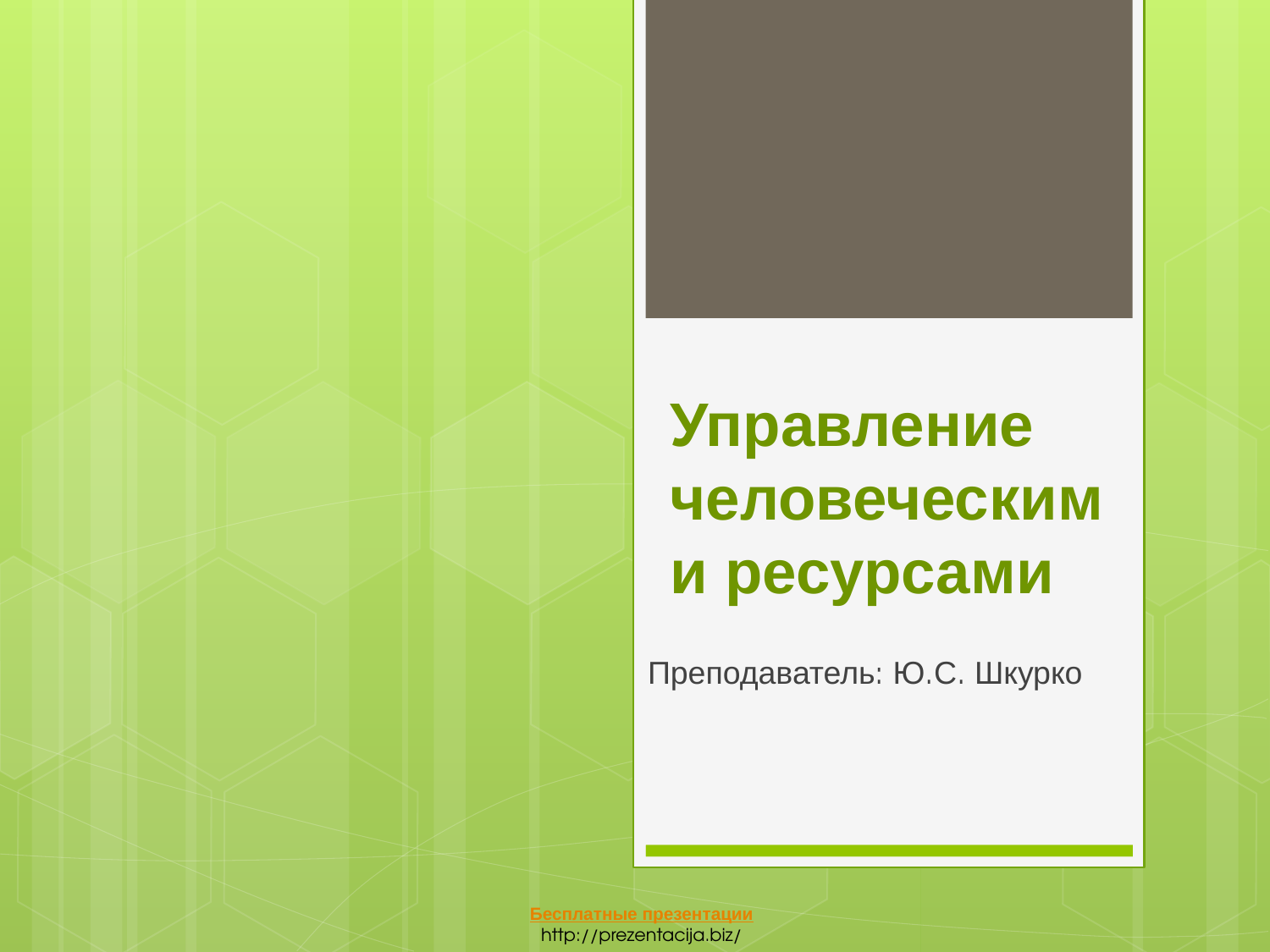

# Управление человеческими ресурсами
Преподаватель: Ю.С. Шкурко
Бесплатные презентации
http://prezentacija.biz/